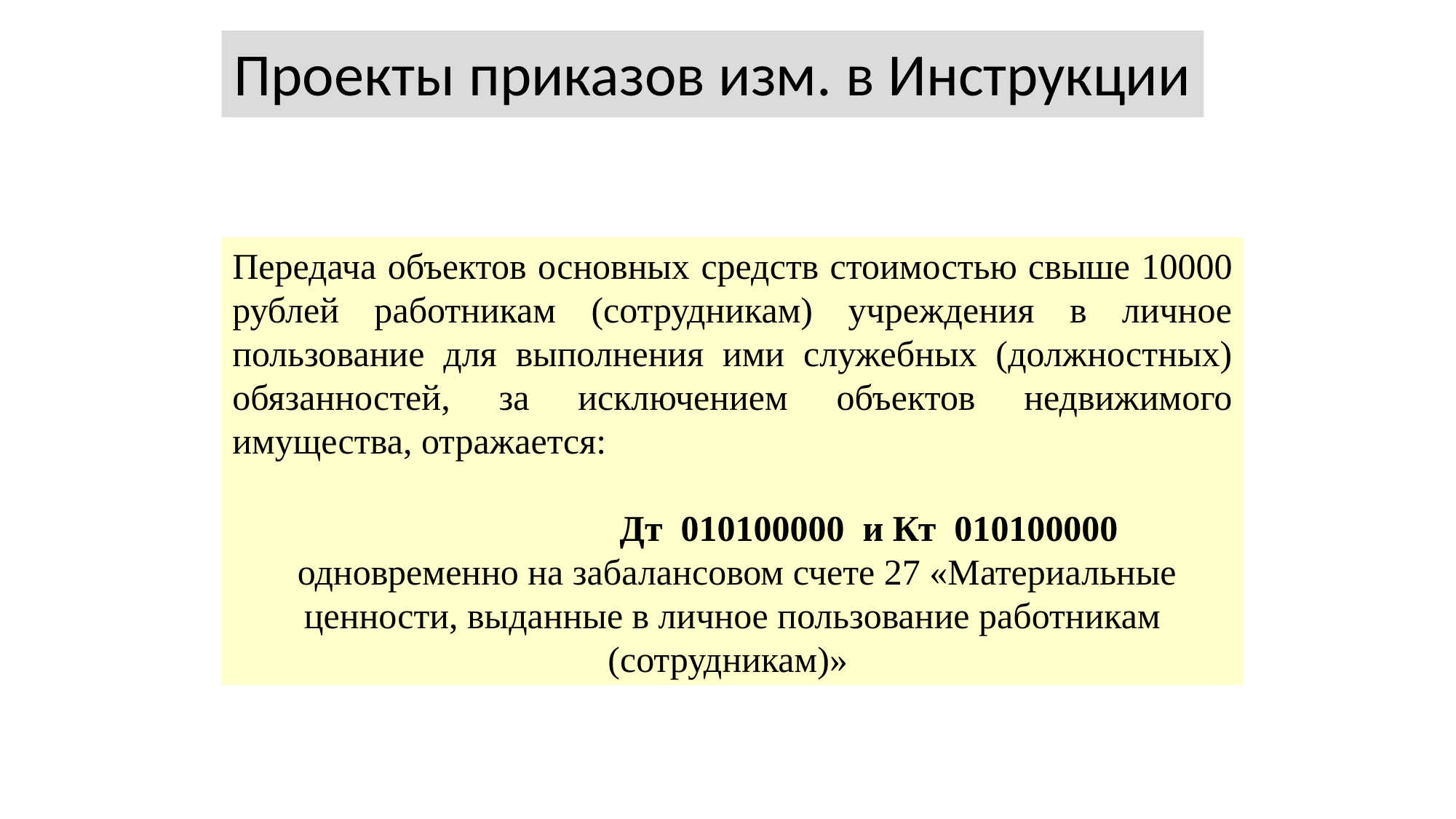

Проекты приказов изм. в Инструкции
Передача объектов основных средств стоимостью свыше 10000 рублей работникам (сотрудникам) учреждения в личное пользование для выполнения ими служебных (должностных) обязанностей, за исключением объектов недвижимого имущества, отражается:

                              Дт  010100000  и Кт  010100000
 одновременно на забалансовом счете 27 «Материальные ценности, выданные в личное пользование работникам (сотрудникам)»